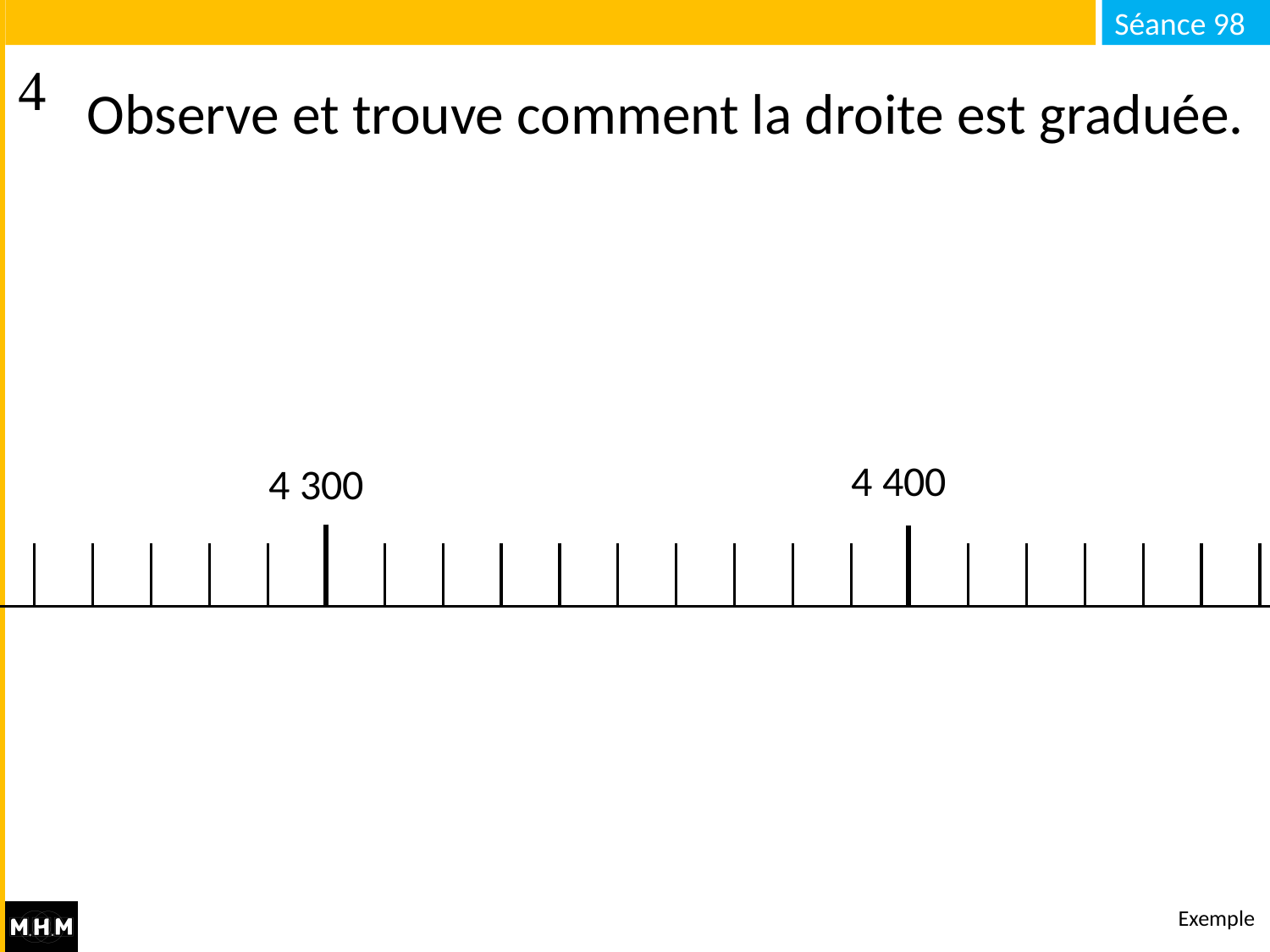

# Observe et trouve comment la droite est graduée.
4 400
4 300
Exemple